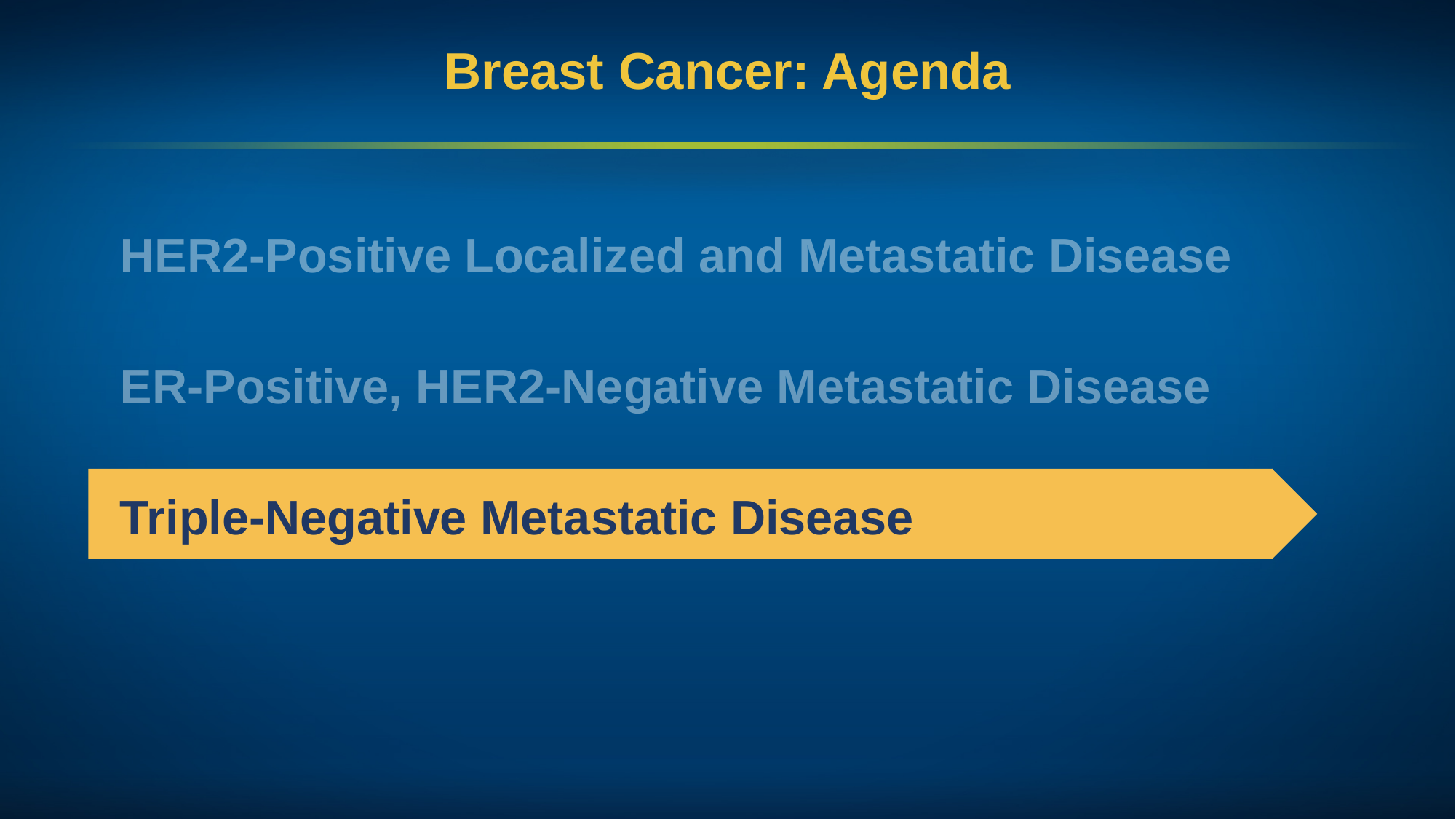

# Breast Cancer: Agenda
HER2-Positive Localized and Metastatic Disease
ER-Positive, HER2-Negative Metastatic Disease
Triple-Negative Metastatic Disease